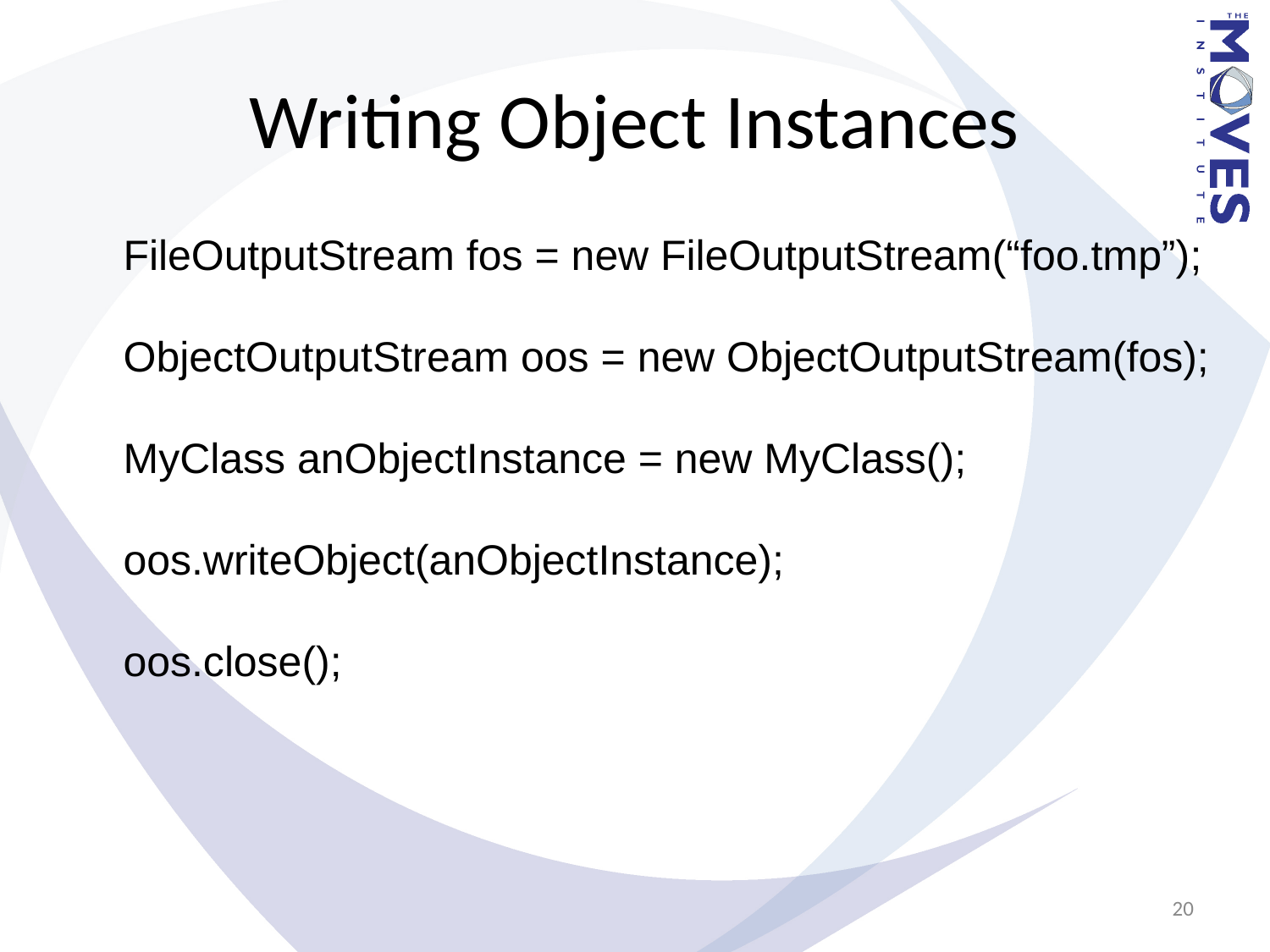

# Writing Object Instances
FileOutputStream fos = new FileOutputStream(“foo.tmp”);

ObjectOutputStream oos = new ObjectOutputStream(fos);

MyClass anObjectInstance = new MyClass();

oos.writeObject(anObjectInstance);

oos.close();
20